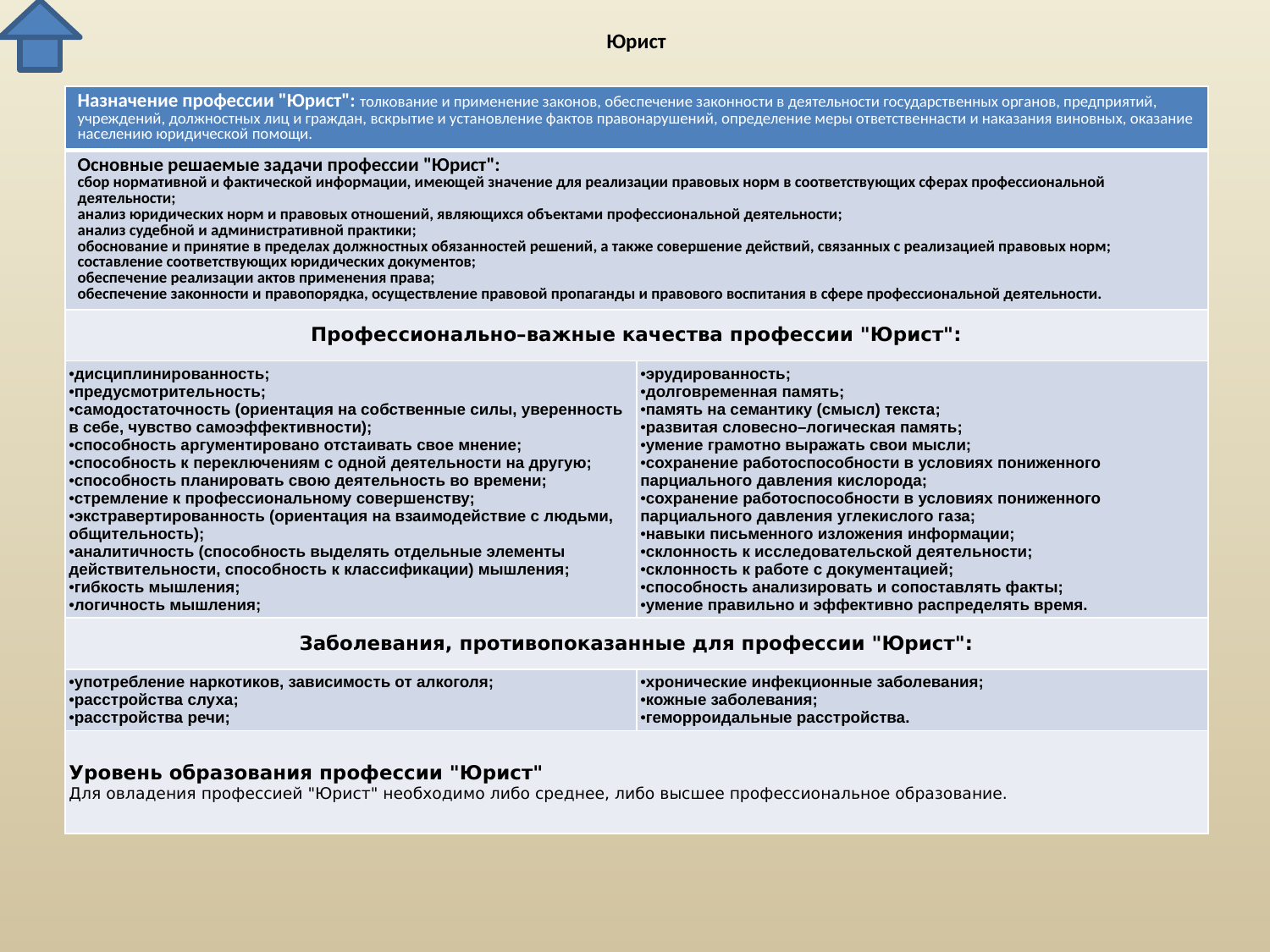

# Юрист
| Назначение профессии "Юрист": толкование и применение законов, обеспечение законности в деятельности государственных органов, предприятий, учреждений, должностных лиц и граждан, вскрытие и установление фактов правонарушений, определение меры ответственнасти и наказания виновных, оказание населению юридической помощи. |  |
| --- | --- |
| Основные решаемые задачи профессии "Юрист": сбор нормативной и фактической информации, имеющей значение для реализации правовых норм в соответствующих сферах профессиональной деятельности; анализ юридических норм и правовых отношений, являющихся объектами профессиональной деятельности; анализ судебной и административной практики; обоснование и принятие в пределах должностных обязанностей решений, а также совершение действий, связанных с реализацией правовых норм; составление соответствующих юридических документов; обеспечение реализации актов применения права; обеспечение законности и правопорядка, осуществление правовой пропаганды и правового воспитания в сфере профессиональной деятельности. |  |
| Профессионально–важные качества профессии "Юрист": |  |
| дисциплинированность; предусмотрительность; самодостаточность (ориентация на собственные силы, уверенность в себе, чувство самоэффективности); способность аргументировано отстаивать свое мнение; способность к переключениям с одной деятельности на другую; способность планировать свою деятельность во времени; стремление к профессиональному совершенству; экстравертированность (ориентация на взаимодействие с людьми, общительность); аналитичность (способность выделять отдельные элементы действительности, способность к классификации) мышления; гибкость мышления; логичность мышления; | эрудированность; долговременная память; память на семантику (смысл) текста; развитая словесно–логическая память; умение грамотно выражать свои мысли; сохранение работоспособности в условиях пониженного парциального давления кислорода; сохранение работоспособности в условиях пониженного парциального давления углекислого газа; навыки письменного изложения информации; склонность к исследовательской деятельности; склонность к работе с документацией; способность анализировать и сопоставлять факты; умение правильно и эффективно распределять время. |
| Заболевания, противопоказанные для профессии "Юрист": |  |
| употребление наркотиков, зависимость от алкоголя; расстройства слуха; расстройства речи; | хронические инфекционные заболевания; кожные заболевания; геморроидальные расстройства. |
| Уровень образования профессии "Юрист" Для овладения профессией "Юрист" необходимо либо среднее, либо высшее профессиональное образование. |  |